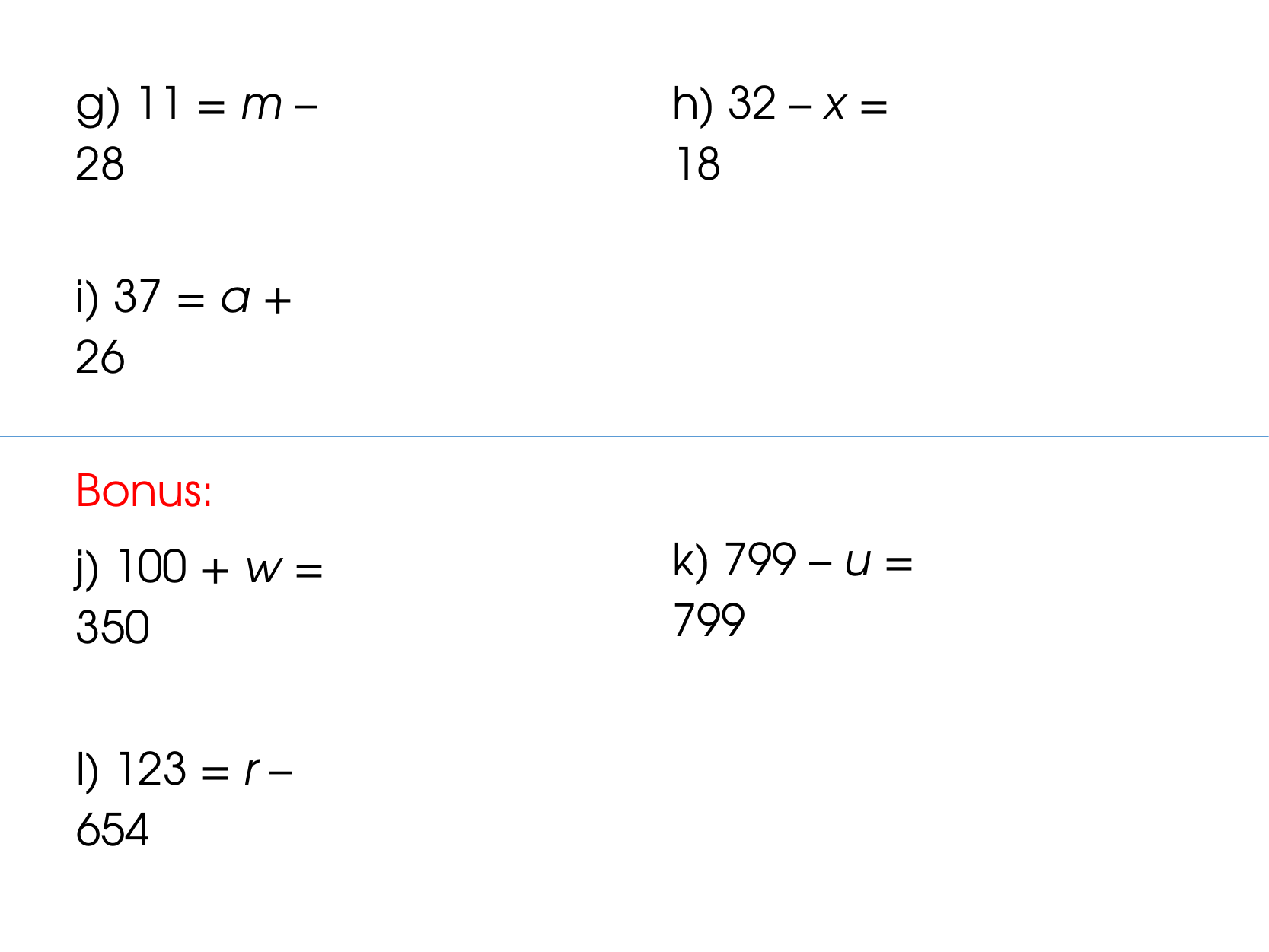

g) 11 = m – 28
h) 32 – x = 18
i) 37 = a + 26
Bonus:
j) 100 + w = 350
k) 799 – u = 799
l) 123 = r – 654